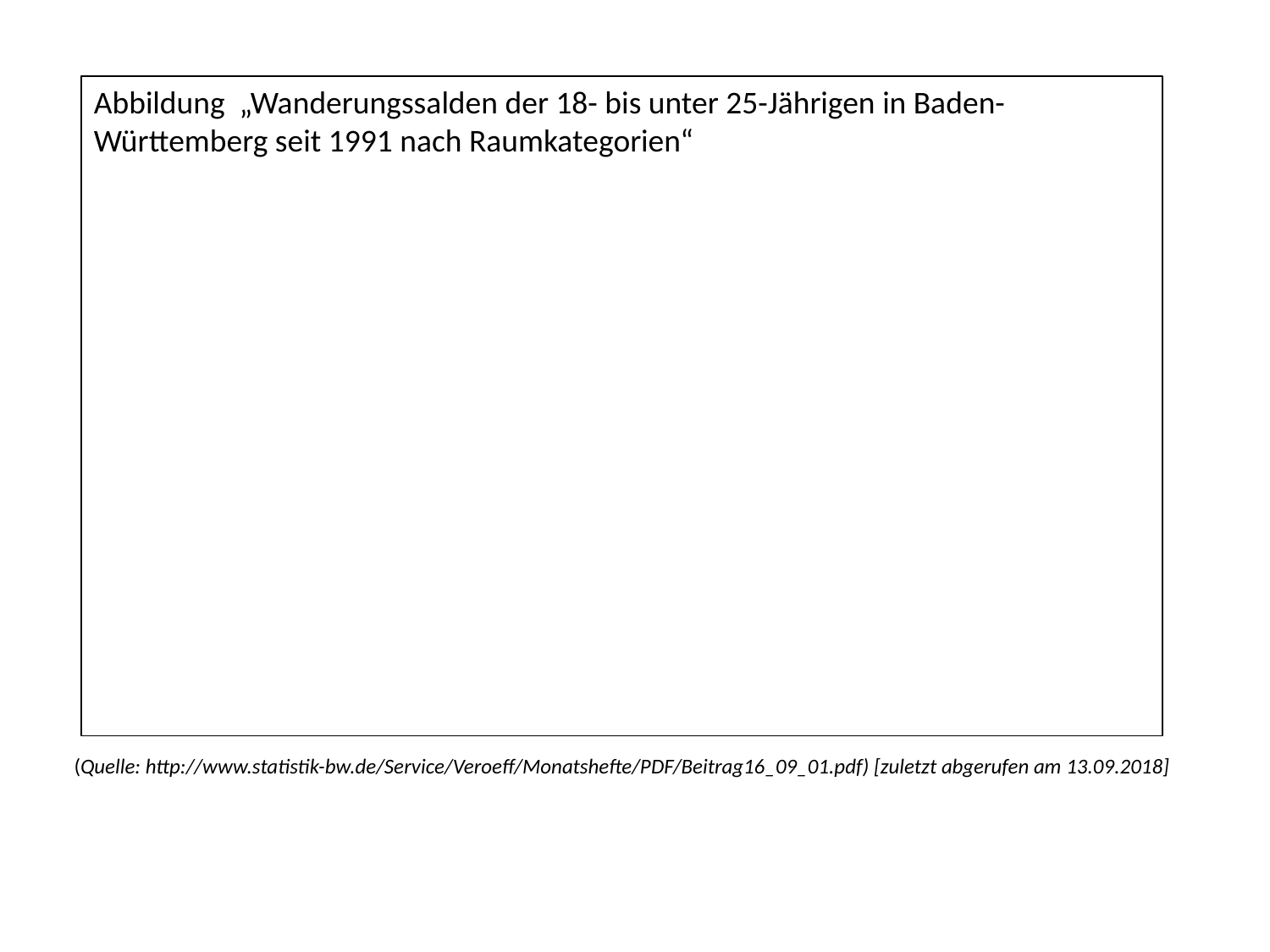

Abbildung  „Wanderungssalden der 18- bis unter 25-Jährigen in Baden-Württemberg seit 1991 nach Raumkategorien“

(Quelle: http://www.statistik-bw.de/Service/Veroeff/Monatshefte/PDF/Beitrag16_09_01.pdf) [zuletzt abgerufen am 13.09.2018]